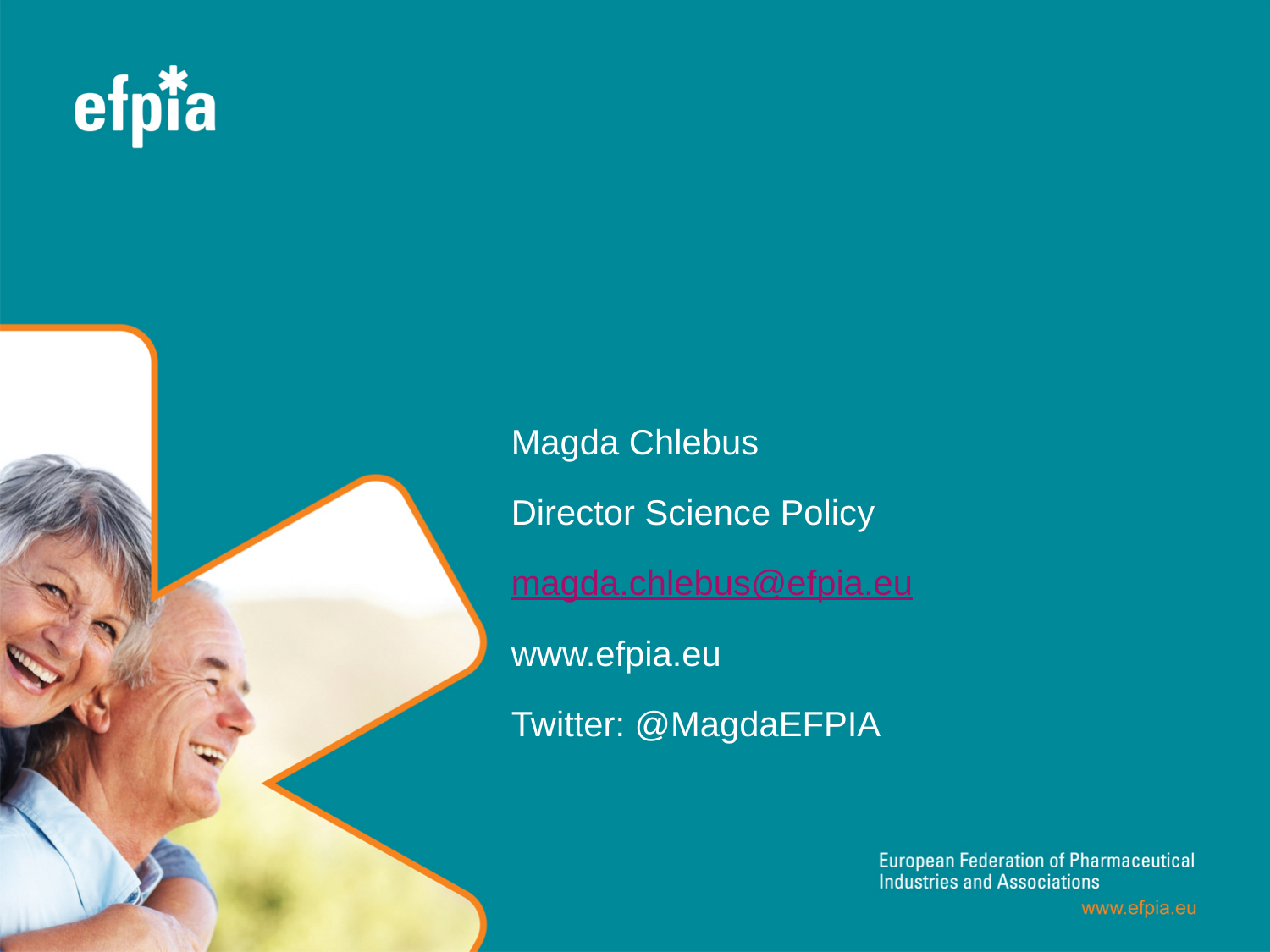

# Magda Chlebus Director Science Policy magda.chlebus@efpia.eu www.efpia.eu Twitter: @MagdaEFPIA